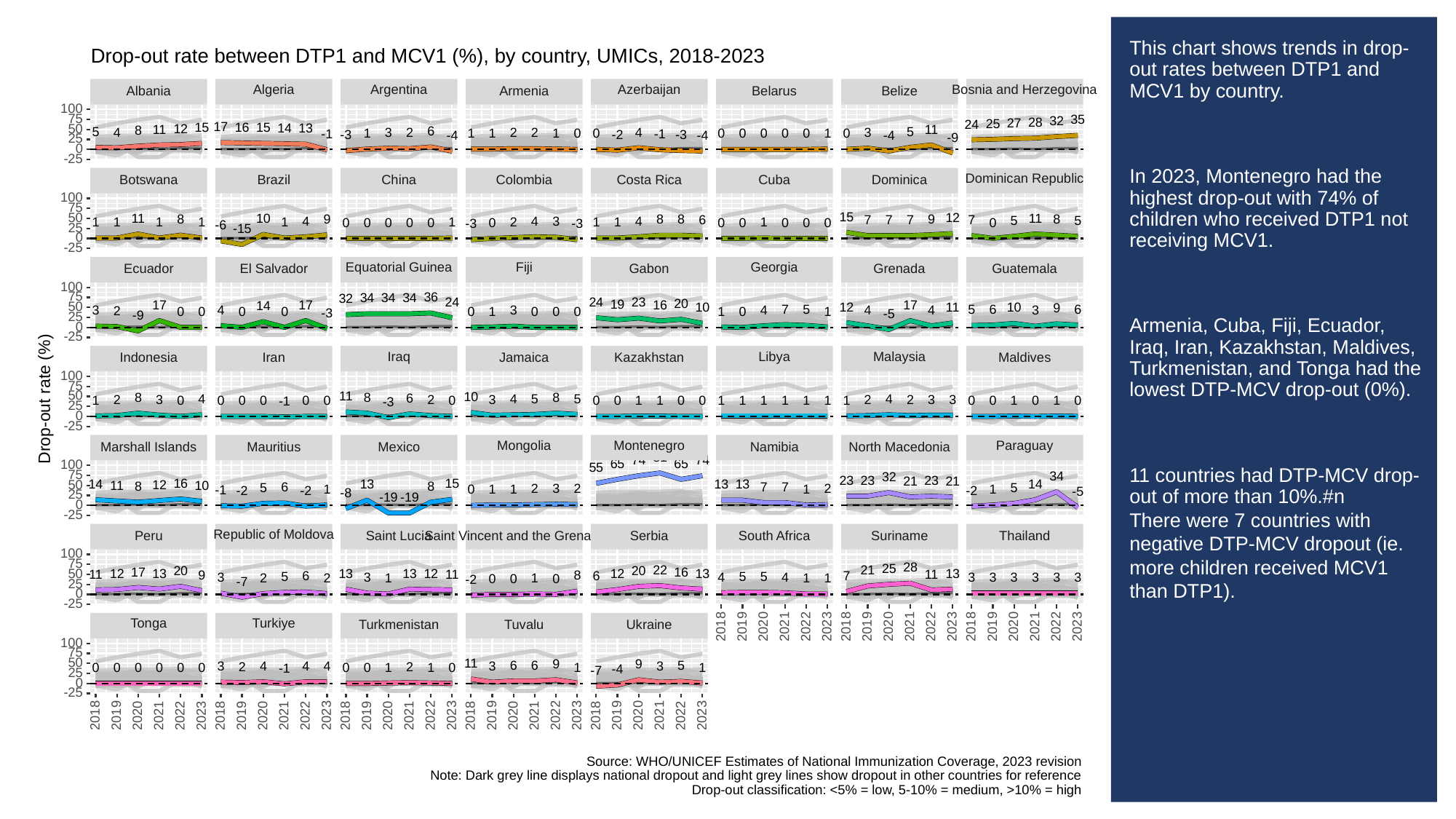

# This chart shows trends in drop-out rates between DTP1 and MCV1 by country.

In 2023, Montenegro had the highest drop-out with 74% of children who received DTP1 not receiving MCV1.

Armenia, Cuba, Fiji, Ecuador, Iraq, Iran, Kazakhstan, Maldives, Turkmenistan, and Tonga had the lowest DTP-MCV drop-out (0%).

11 countries had DTP-MCV drop-out of more than 10%.#n
There were 7 countries with negative DTP-MCV dropout (ie. more children received MCV1 than DTP1).

Drop-out rate between DTP1 and MCV1 (%), by country, UMICs, 2018-2023

Algeria
Argentina
Azerbaijan
Bosnia and Herzegovina
Albania
Armenia
Belarus
Belize
100

75
35
32

28
27

25
24
17
16
15
15
14

50
13
12
11
11
8
6
5
5
4
4
3
3
2
2
2

1
1
1
1
1
0
0
0
0
0
0
0
0
-1
-1
-2
-3
-3
-4
-4
-4
-9

25

0

-25

Dominican Republic
China
Colombia
Costa Rica
Cuba
Botswana
Brazil
Dominica
100

75

15

50
12
11
11
10
9
9
8
8
8
8
7
7
7
7
6
5
5
4
4
4
3
2

1
1
1
1
1
1
1
1
1
0
0
0
0
0
0
0
0
0
0
0
0
-3
-3
-6

25

-15

0

-25

Georgia
Equatorial Guinea
Fiji
El Salvador
Gabon
Grenada
Guatemala
Ecuador
100

75
36
34
34
34
32

24
24
23
20
19
17
17
17
16
14

50
12
11
10
10
9
7
6
6
5
5
4
4
4
4
3
3
3
2

1
1
1
0
0
0
0
0
0
0
0
0
-3
-5
-9

25

0

-25

Libya
Malaysia
Iraq
Jamaica
Indonesia
Iran
Kazakhstan
Maldives
100

75

Drop-out rate (%)

50
11
10
8
8
8
6
5
5
4
4
4
3
3
3
3
2
2
2
2

1
1
1
1
1
1
1
1
1
1
1
1
0
0
0
0
0
0
0
0
0
0
0
0
0
0
0
-1
-3

25

0

-25

Mongolia
Montenegro
Paraguay
Marshall Islands
Mauritius
Mexico
Namibia
North Macedonia
81
74
74
65
65
100

55

75
34
32

23
23
23
21
21
16
15
14
14

50
13
13
13
12
11
10
8
8
7
7
6
5
5
3
2
2
2

1
1
1
1
1
0
-1
-2
-2
-2
-5
-8

25

-19
-19

0

-25

Republic of Moldova
Saint Lucia
Saint Vincent and the Grenadines
Serbia
South Africa
Suriname
Peru
Thailand
100

75

28

25
22
21
20
20
17
16

50
13
13
13
13
13
12
12
12
11
11
11
9
8
7
6
6
5
5
5
4
4
3
3
3
3
3
3
3
3
2
2

1
1
1
1
0
0
0
-2
-7

25

0

-25

Tonga
Turkiye
Ukraine
Turkmenistan
Tuvalu
2023
2023
2023
2018
2019
2020
2021
2022
2018
2019
2020
2021
2022
2018
2019
2020
2021
2022
100

75

50
11
9
9
6
6
5
4
4
4
3
3
3
2
2

1
1
1
1
0
0
0
0
0
0
0
0
0
-1
-4
-7

25

0

-25

2023
2023
2023
2023
2023
2018
2019
2020
2021
2022
2018
2019
2020
2021
2022
2018
2019
2020
2021
2022
2018
2019
2020
2021
2022
2018
2019
2020
2021
2022
Source: WHO/UNICEF Estimates of National Immunization Coverage, 2023 revision
Note: Dark grey line displays national dropout and light grey lines show dropout in other countries for reference
Drop-out classification: <5% = low, 5-10% = medium, >10% = high